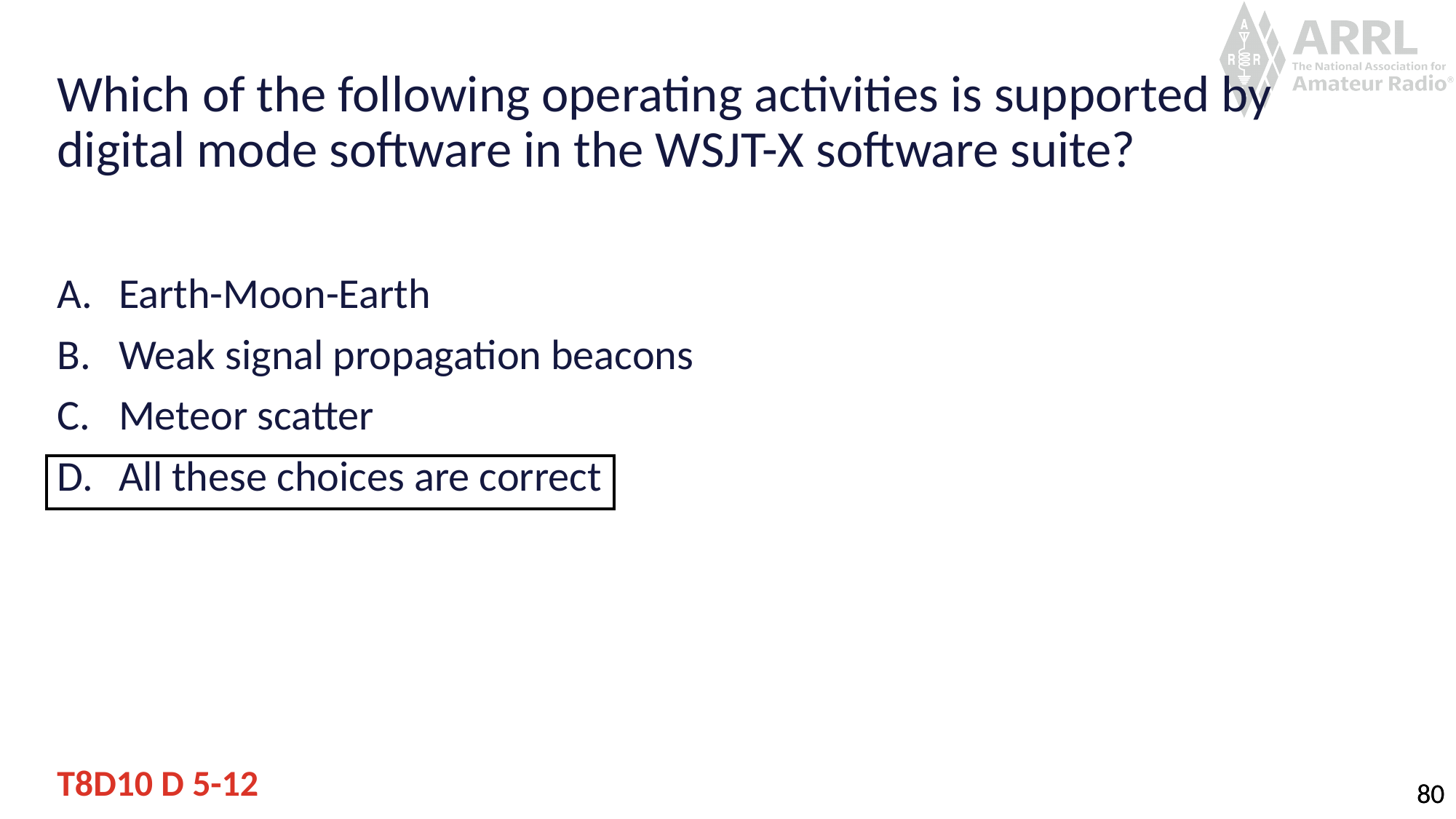

# Which of the following operating activities is supported by digital mode software in the WSJT-X software suite?
Earth-Moon-Earth
Weak signal propagation beacons
Meteor scatter
All these choices are correct

T8D10 D 5-12